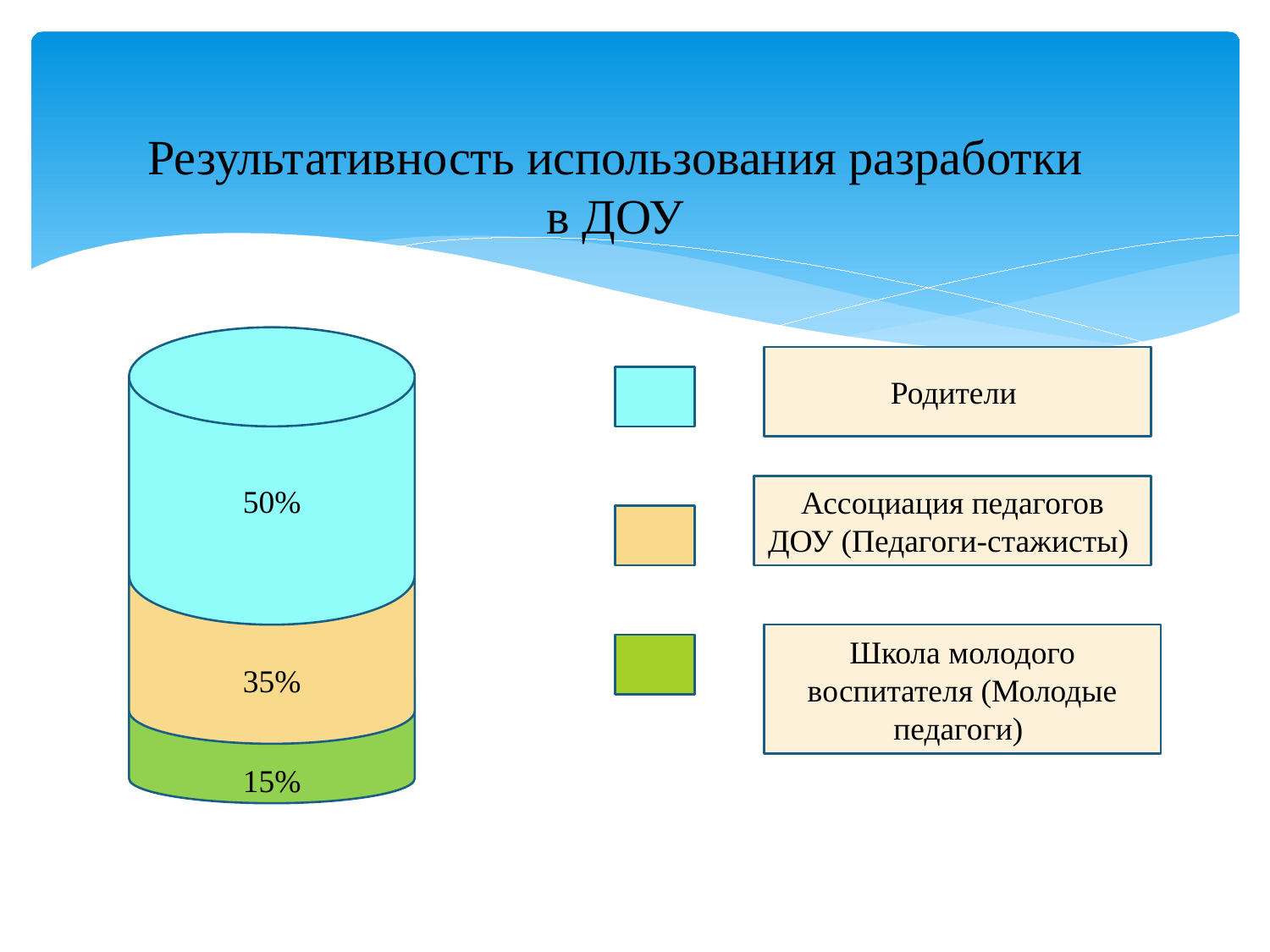

# Результативность использования разработки в ДОУ
50%
Родители

Ассоциация педагогов ДОУ (Педагоги-стажисты)

35%
Школа молодого воспитателя (Молодые педагоги)

15%